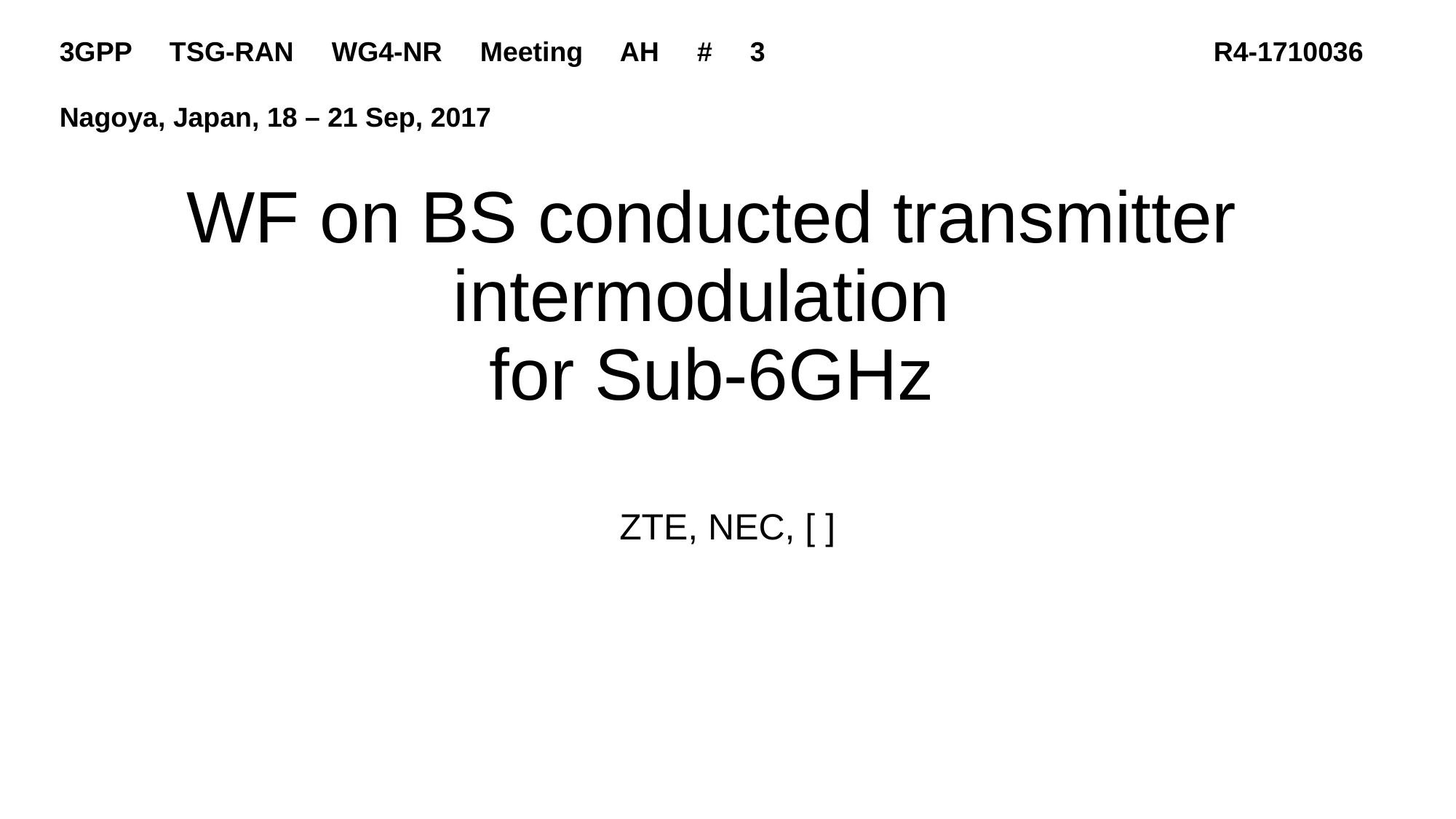

3GPP TSG-RAN WG4-NR Meeting AH # 3
Nagoya, Japan, 18 – 21 Sep, 2017
R4-1710036
# WF on BS conducted transmitter intermodulation for Sub-6GHz
ZTE, NEC, [ ]